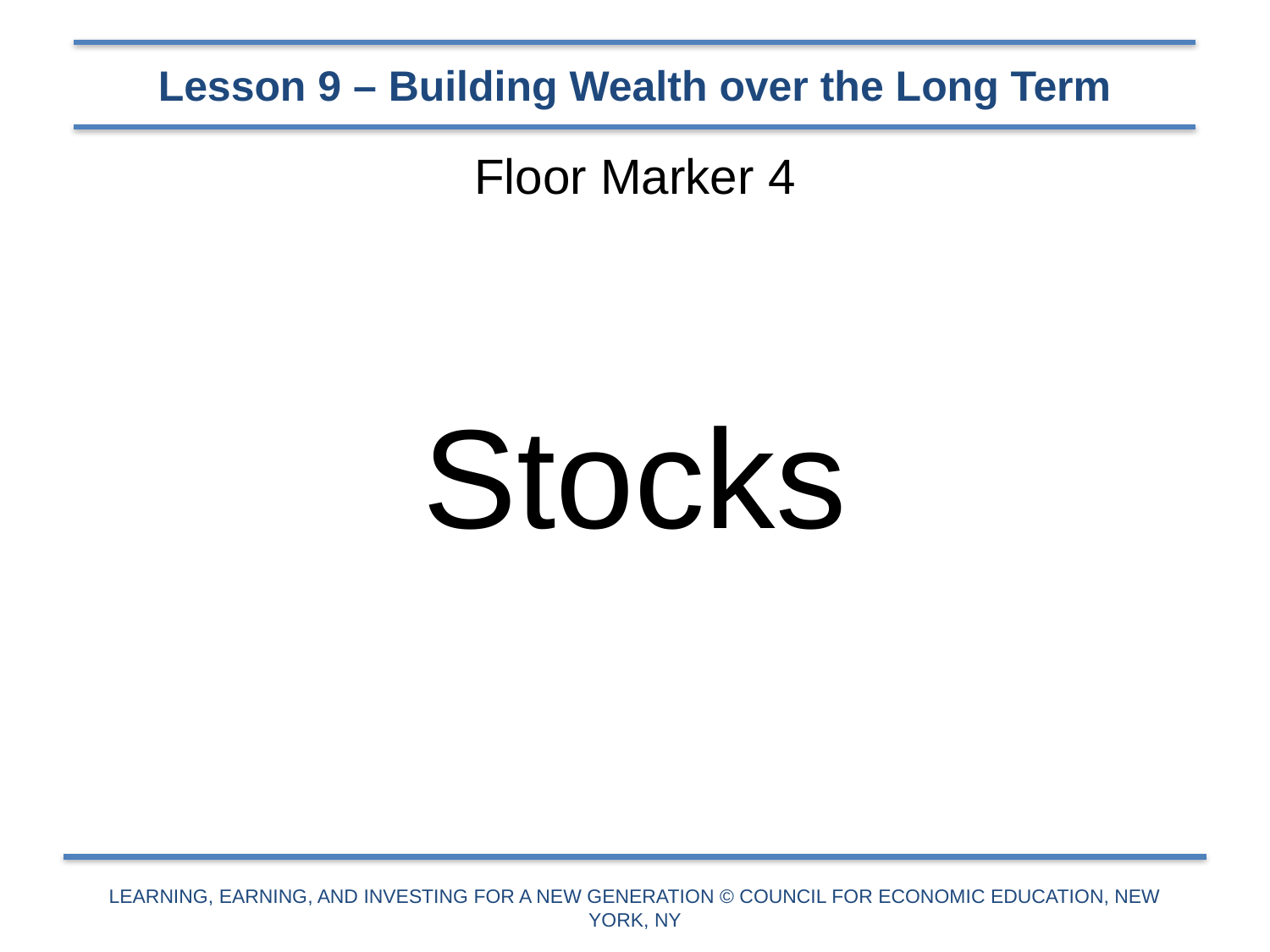

Lesson 9 – Building Wealth over the Long Term
# Floor Marker 4
Stocks